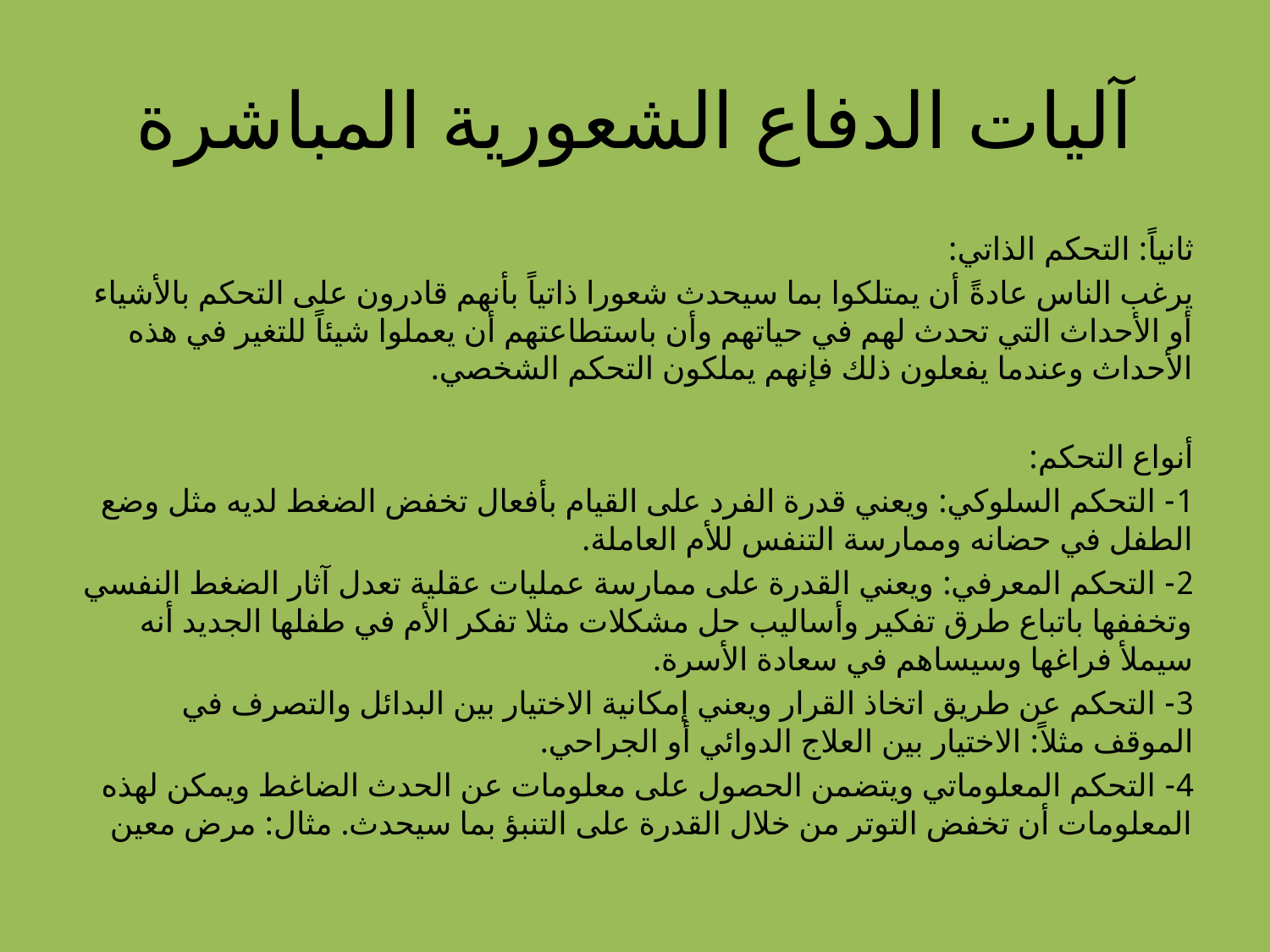

# آليات الدفاع الشعورية المباشرة
ثانياً: التحكم الذاتي:
يرغب الناس عادةً أن يمتلكوا بما سيحدث شعورا ذاتياً بأنهم قادرون على التحكم بالأشياء أو الأحداث التي تحدث لهم في حياتهم وأن باستطاعتهم أن يعملوا شيئاً للتغير في هذه الأحداث وعندما يفعلون ذلك فإنهم يملكون التحكم الشخصي.

أنواع التحكم:
1- التحكم السلوكي: ويعني قدرة الفرد على القيام بأفعال تخفض الضغط لديه مثل وضع الطفل في حضانه وممارسة التنفس للأم العاملة.
2- التحكم المعرفي: ويعني القدرة على ممارسة عمليات عقلية تعدل آثار الضغط النفسي وتخففها باتباع طرق تفكير وأساليب حل مشكلات مثلا تفكر الأم في طفلها الجديد أنه سيملأ فراغها وسيساهم في سعادة الأسرة.
3- التحكم عن طريق اتخاذ القرار ويعني إمكانية الاختيار بين البدائل والتصرف في الموقف مثلاً: الاختيار بين العلاج الدوائي أو الجراحي.
4- التحكم المعلوماتي ويتضمن الحصول على معلومات عن الحدث الضاغط ويمكن لهذه المعلومات أن تخفض التوتر من خلال القدرة على التنبؤ بما سيحدث. مثال: مرض معين